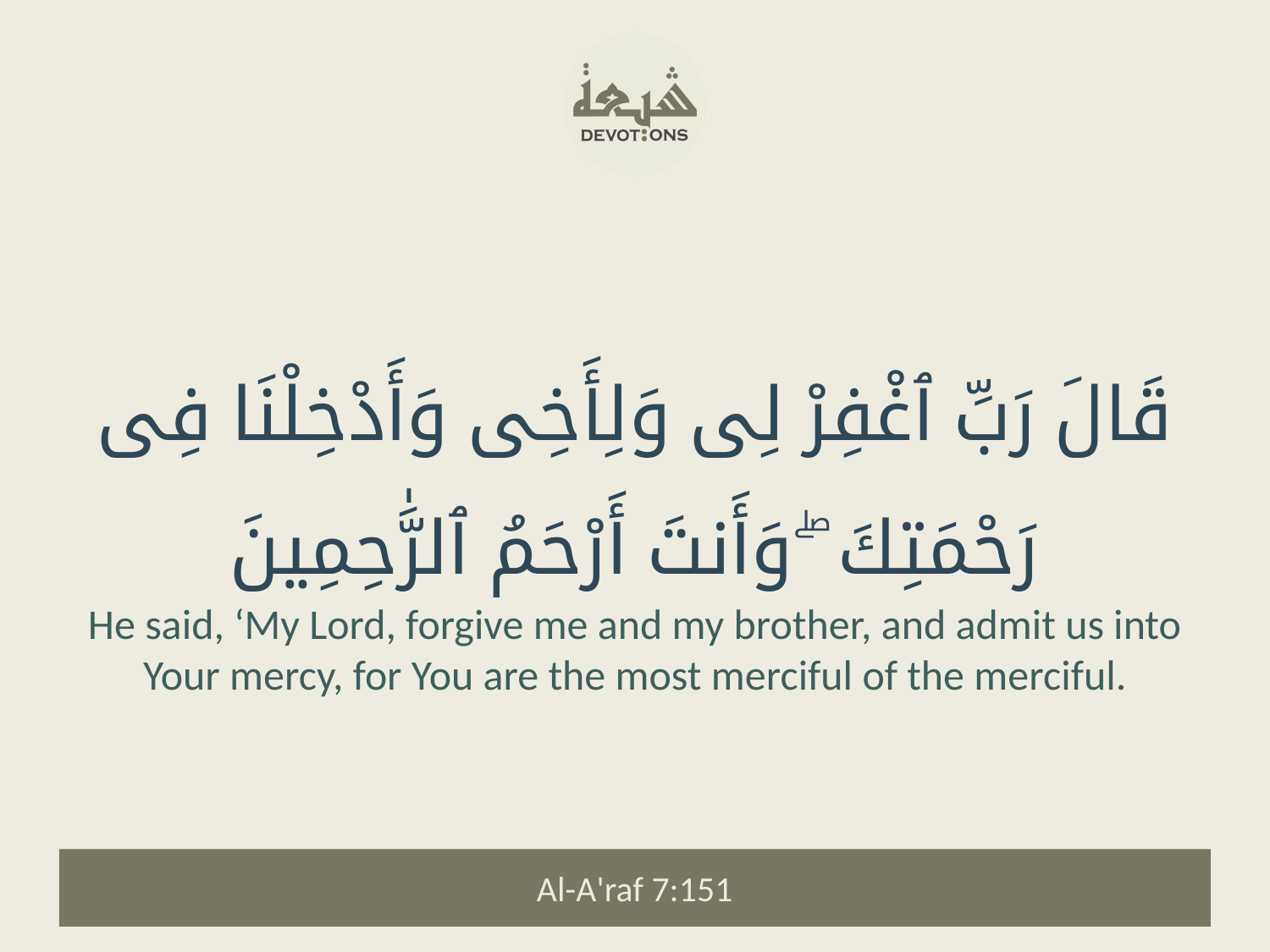

قَالَ رَبِّ ٱغْفِرْ لِى وَلِأَخِى وَأَدْخِلْنَا فِى رَحْمَتِكَ ۖ وَأَنتَ أَرْحَمُ ٱلرَّٰحِمِينَ
He said, ‘My Lord, forgive me and my brother, and admit us into Your mercy, for You are the most merciful of the merciful.
Al-A'raf 7:151